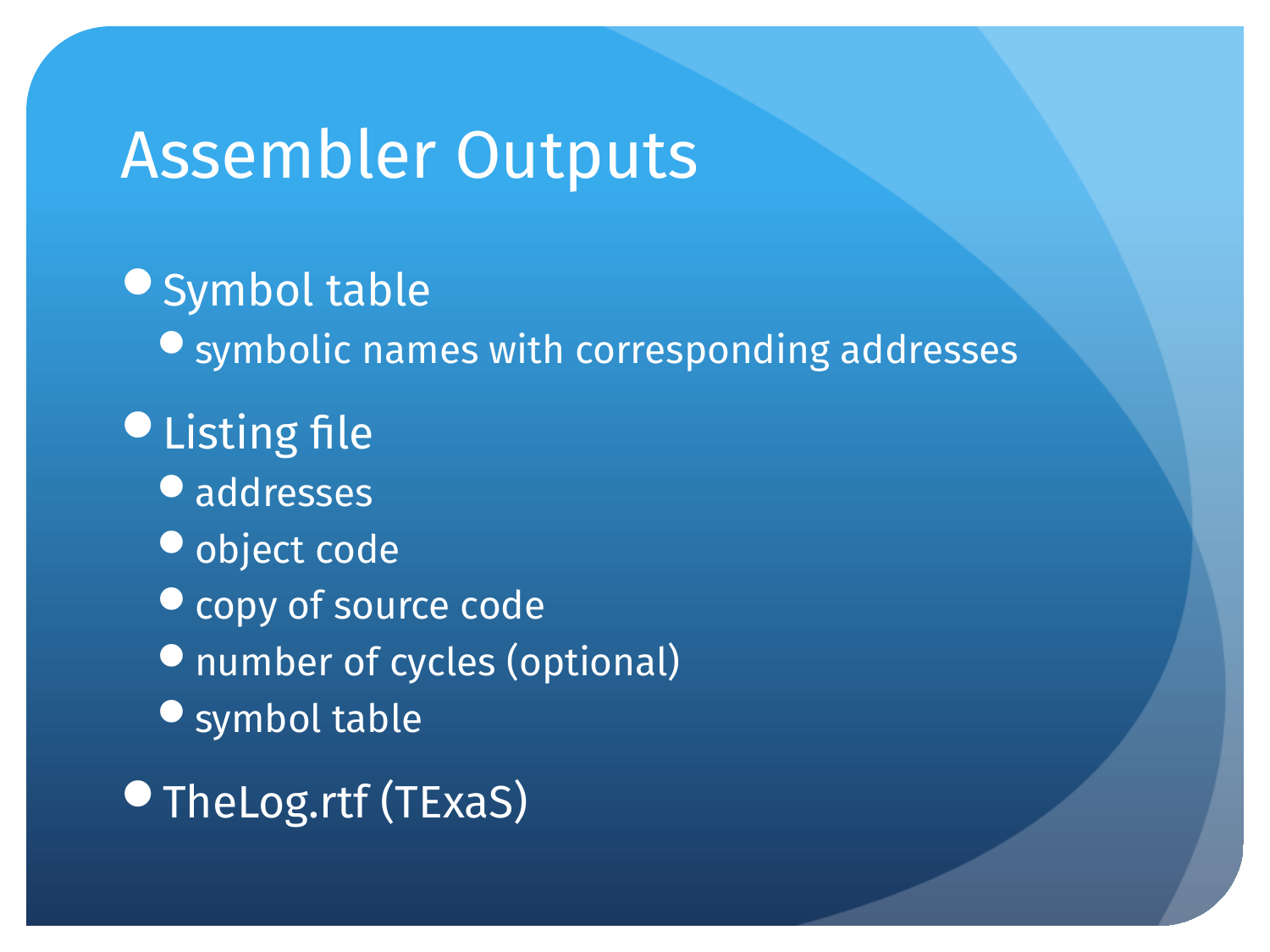

# Assembler Outputs
Symbol table
symbolic names with corresponding addresses
Listing file
addresses
object code
copy of source code
number of cycles (optional)
symbol table
TheLog.rtf (TExaS)